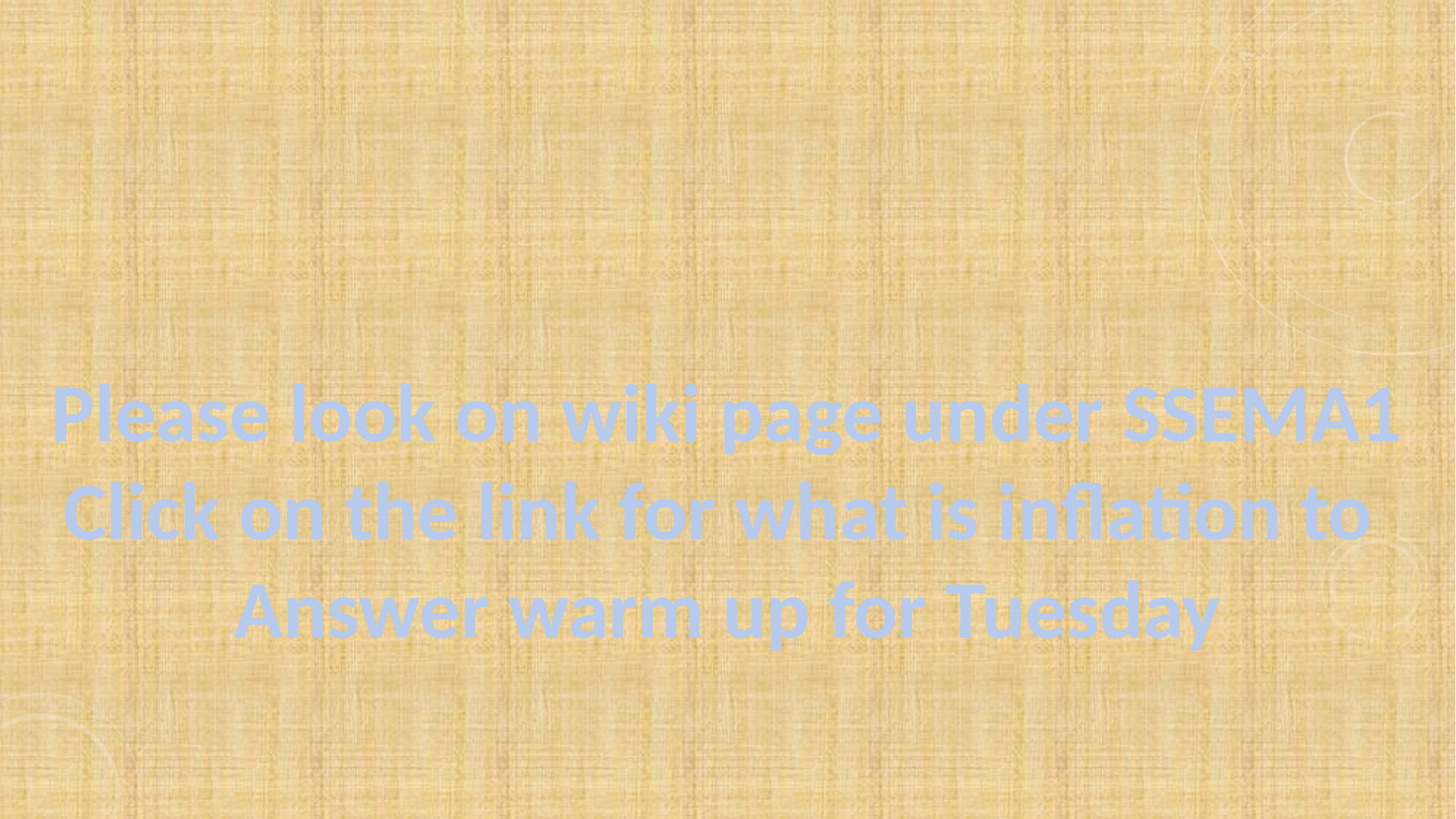

Please look on wiki page under SSEMA1
Click on the link for what is inflation to
Answer warm up for Tuesday